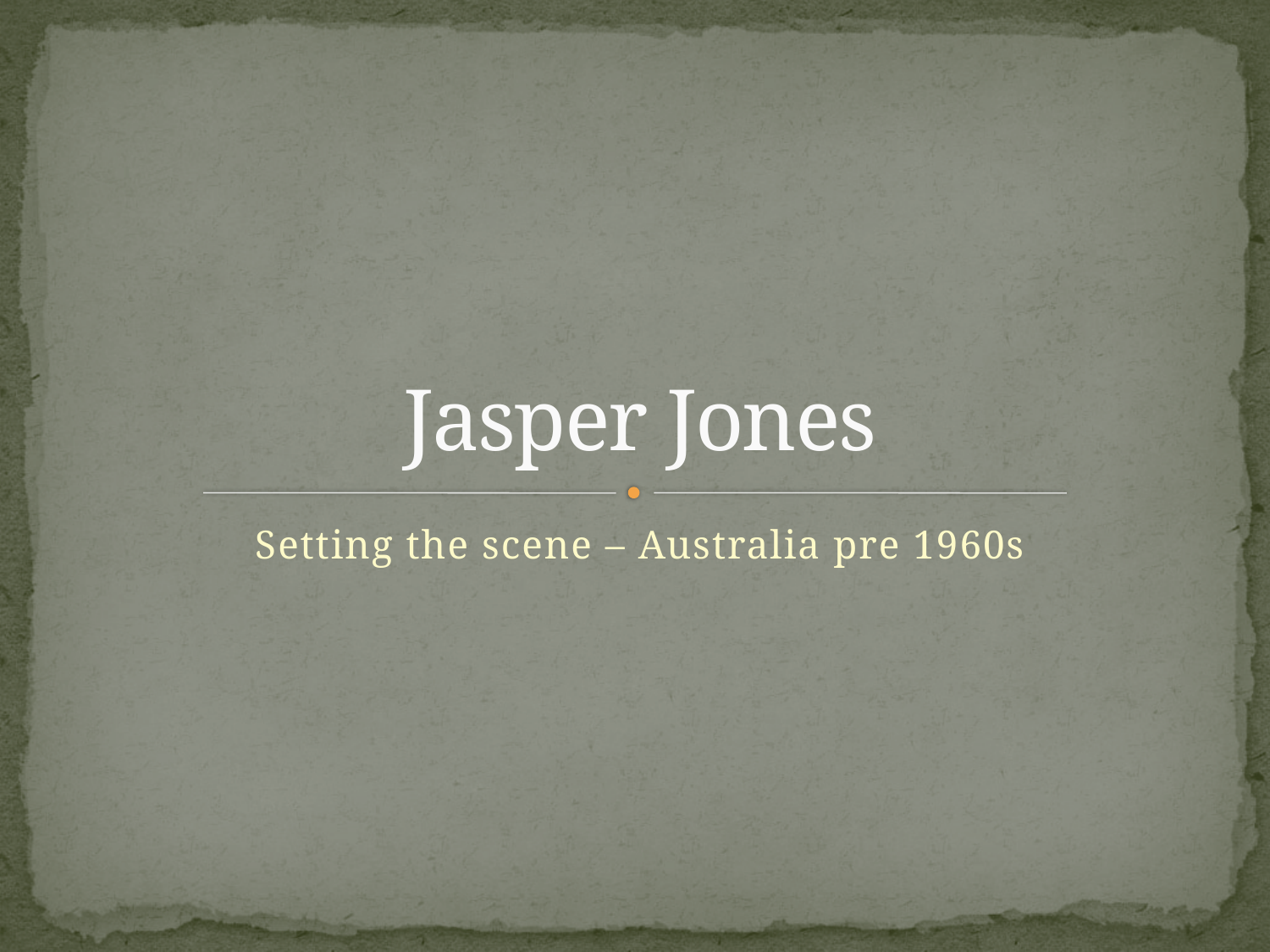

# Jasper Jones
Setting the scene – Australia pre 1960s